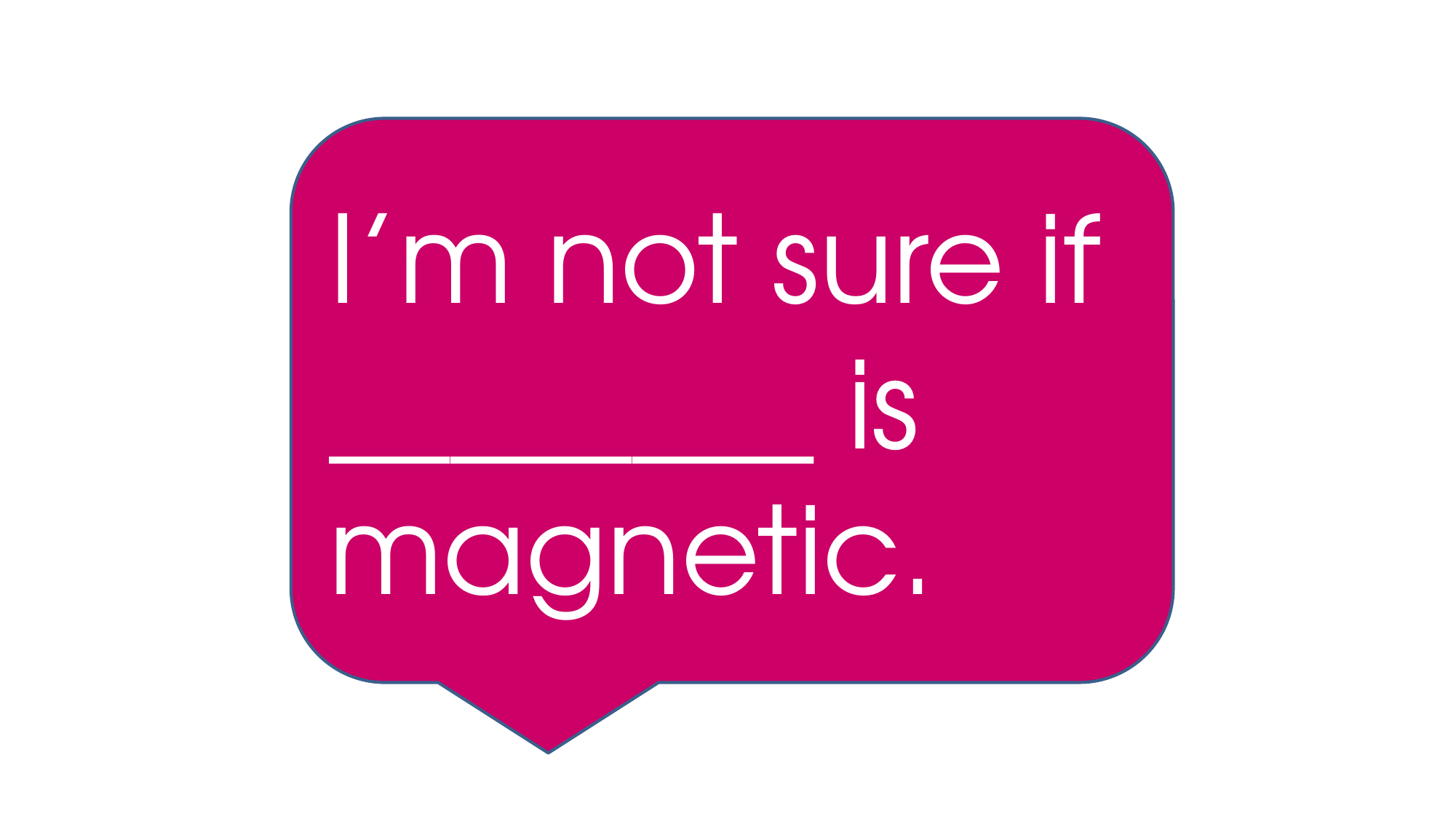

I’m not sure if ________ is magnetic.